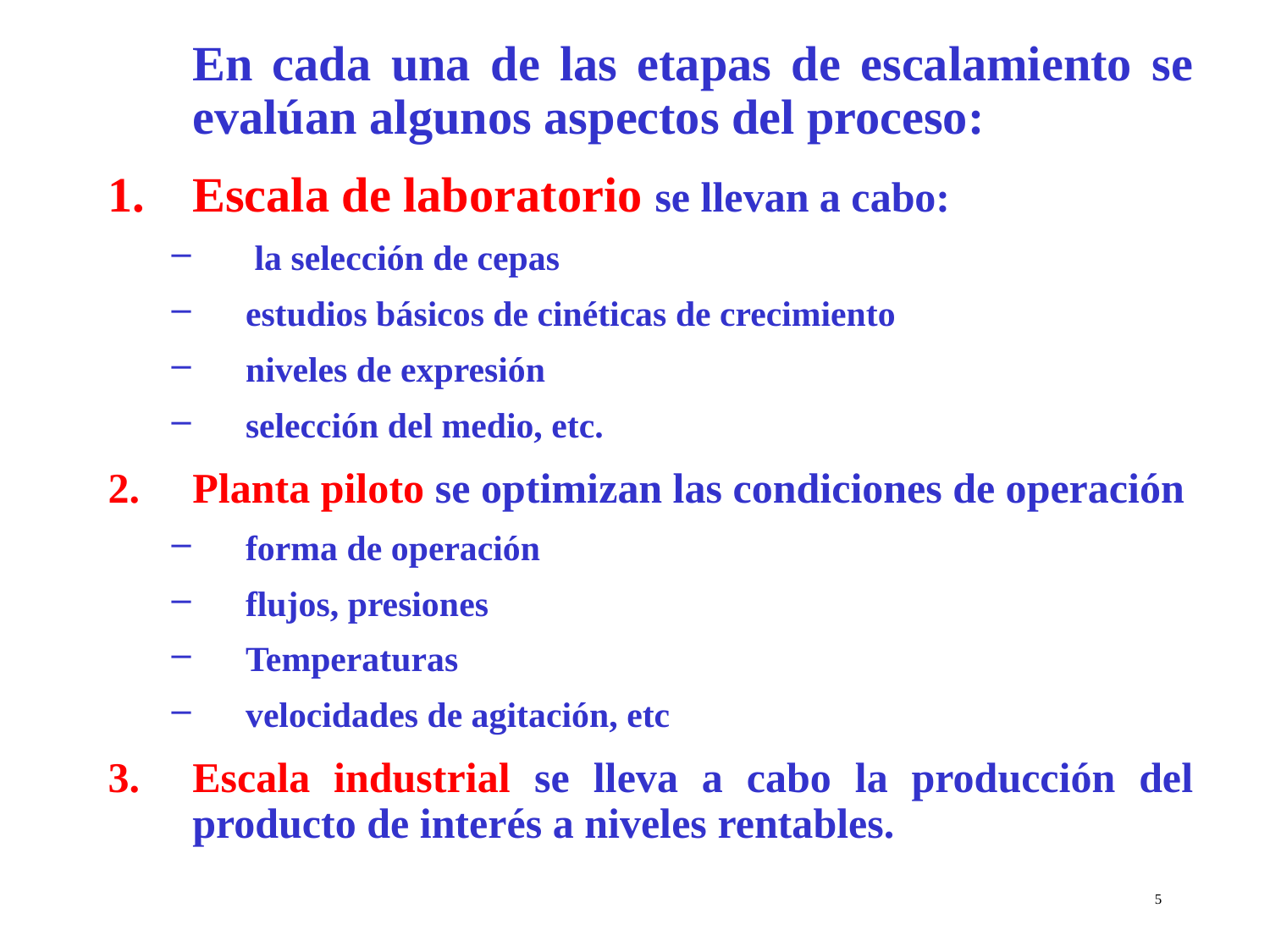

En cada una de las etapas de escalamiento se evalúan algunos aspectos del proceso:
Escala de laboratorio se llevan a cabo:
 la selección de cepas
estudios básicos de cinéticas de crecimiento
niveles de expresión
selección del medio, etc.
Planta piloto se optimizan las condiciones de operación
forma de operación
flujos, presiones
Temperaturas
velocidades de agitación, etc
Escala industrial se lleva a cabo la producción del producto de interés a niveles rentables.

5